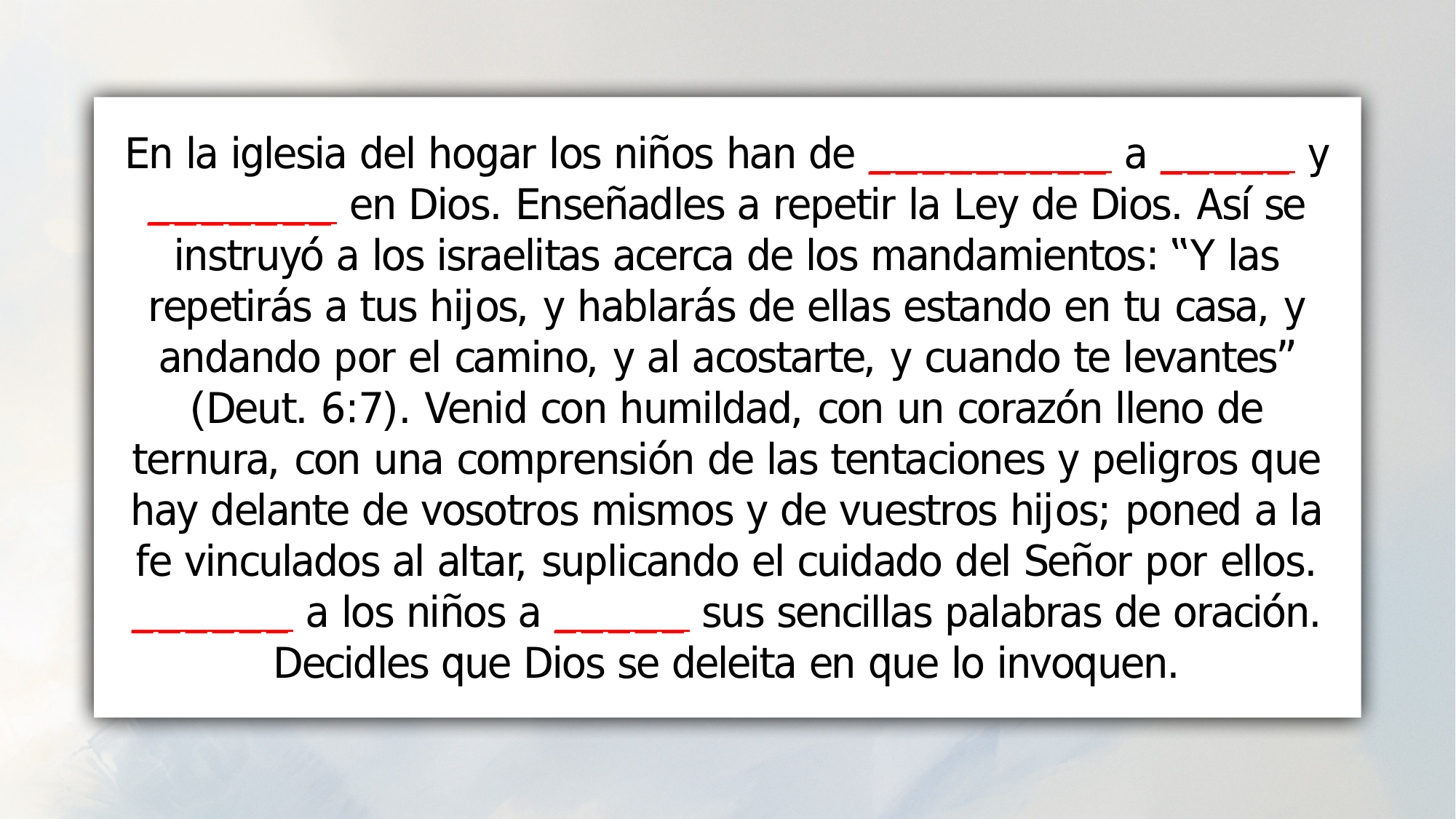

En la iglesia del hogar los niños han de _________ a _____ y _______ en Dios. Enseñadles a repetir la Ley de Dios. Así se instruyó a los israelitas acerca de los mandamientos: “Y las repetirás a tus hijos, y hablarás de ellas estando en tu casa, y andando por el camino, y al acostarte, y cuando te levantes” (Deut. 6:7). Venid con humildad, con un corazón lleno de ternura, con una comprensión de las tentaciones y peligros que hay delante de vosotros mismos y de vuestros hijos; poned a la fe vinculados al altar, suplicando el cuidado del Señor por ellos. ______ a los niños a _____ sus sencillas palabras de oración. Decidles que Dios se deleita en que lo invoquen.